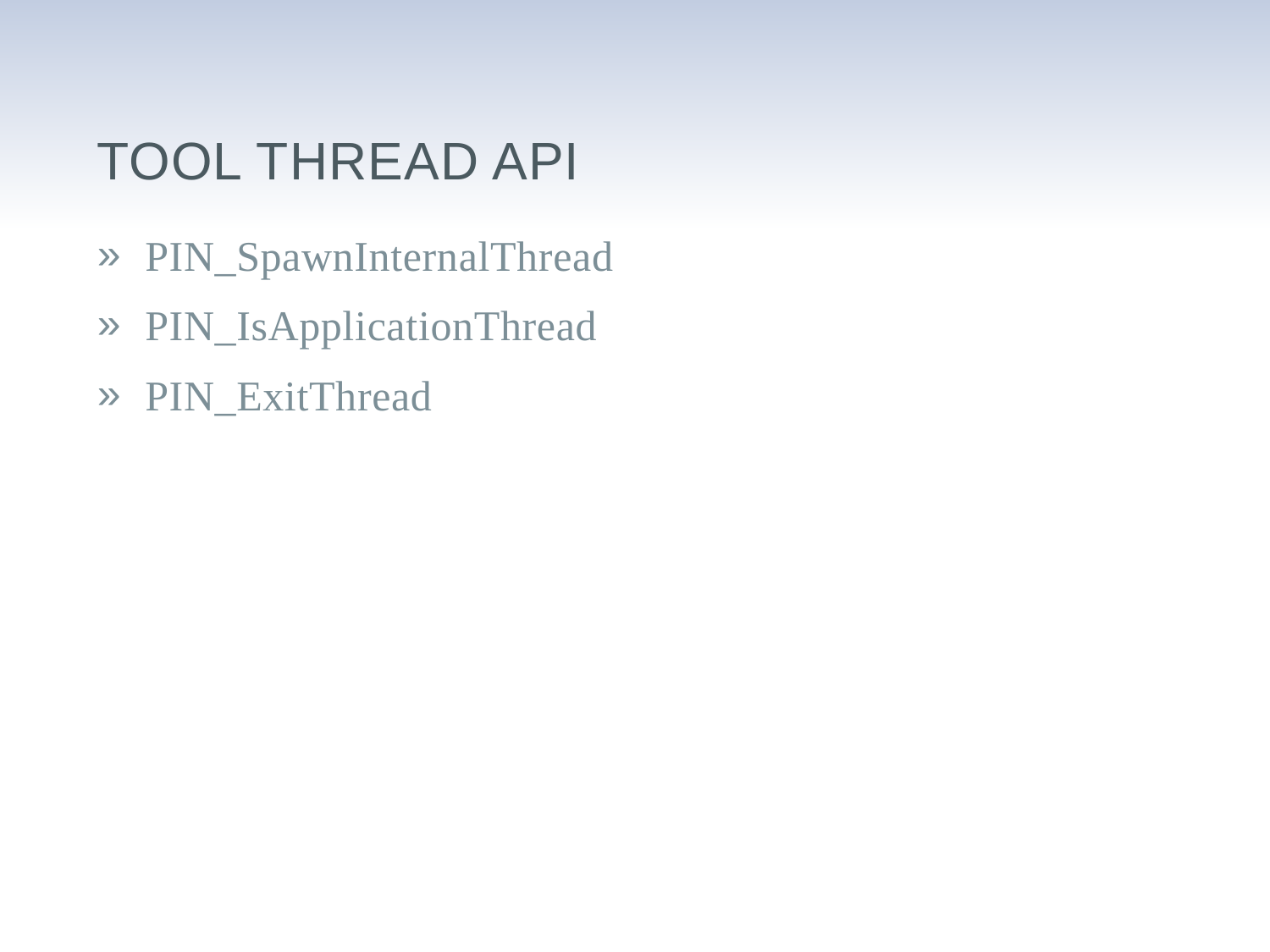

# TOOL THREAD API
PIN_SpawnInternalThread
PIN_IsApplicationThread
PIN_ExitThread